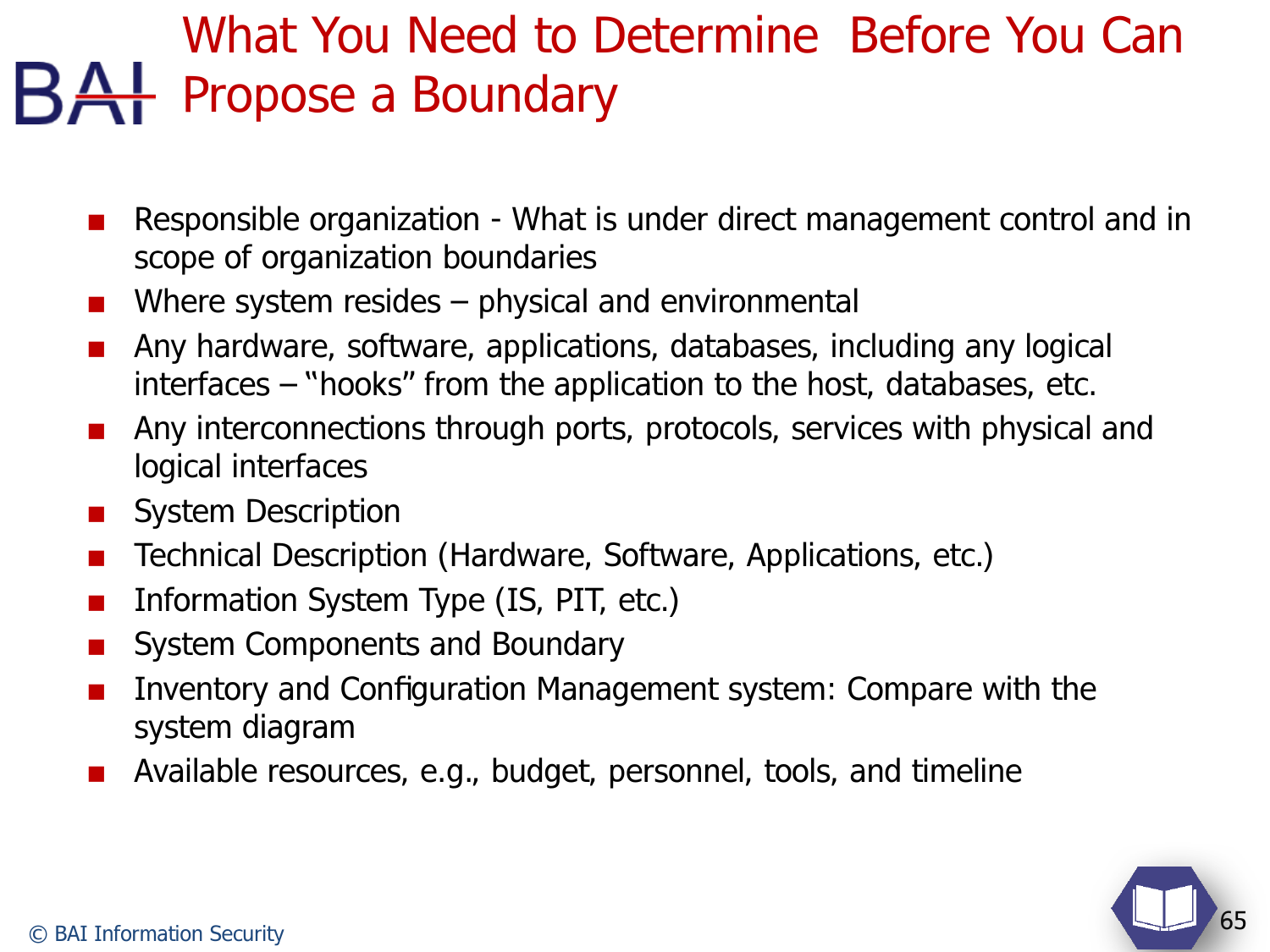

# What You Need to Determine  Before You Can Propose a Boundary
Responsible organization - What is under direct management control and in scope of organization boundaries
Where system resides – physical and environmental
Any hardware, software, applications, databases, including any logical interfaces – “hooks” from the application to the host, databases, etc.
Any interconnections through ports, protocols, services with physical and logical interfaces
System Description
Technical Description (Hardware, Software, Applications, etc.)
Information System Type (IS, PIT, etc.)
System Components and Boundary
Inventory and Configuration Management system: Compare with the system diagram
Available resources, e.g., budget, personnel, tools, and timeline